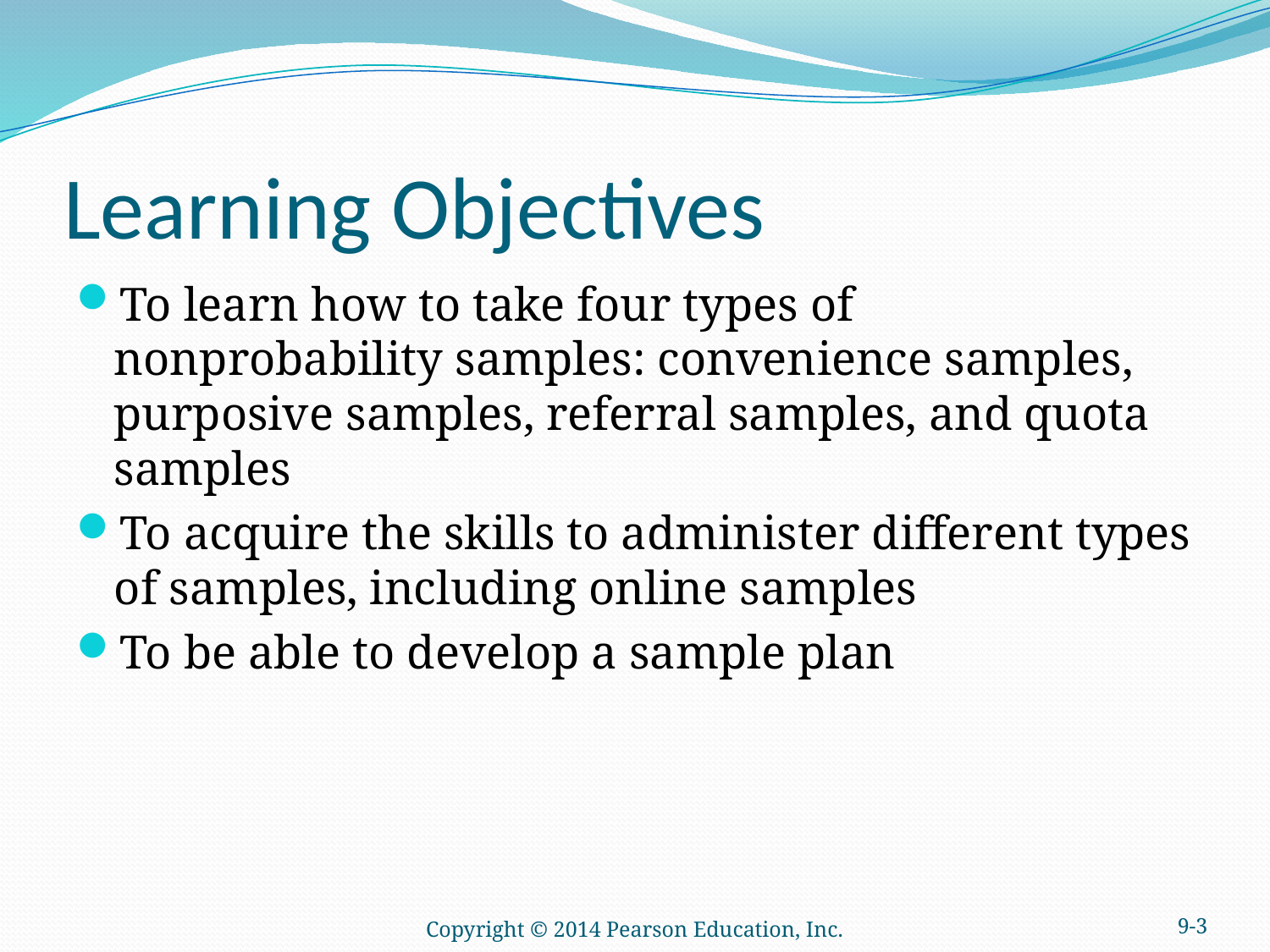

# Learning Objectives
To learn how to take four types of nonprobability samples: convenience samples, purposive samples, referral samples, and quota samples
To acquire the skills to administer different types of samples, including online samples
To be able to develop a sample plan